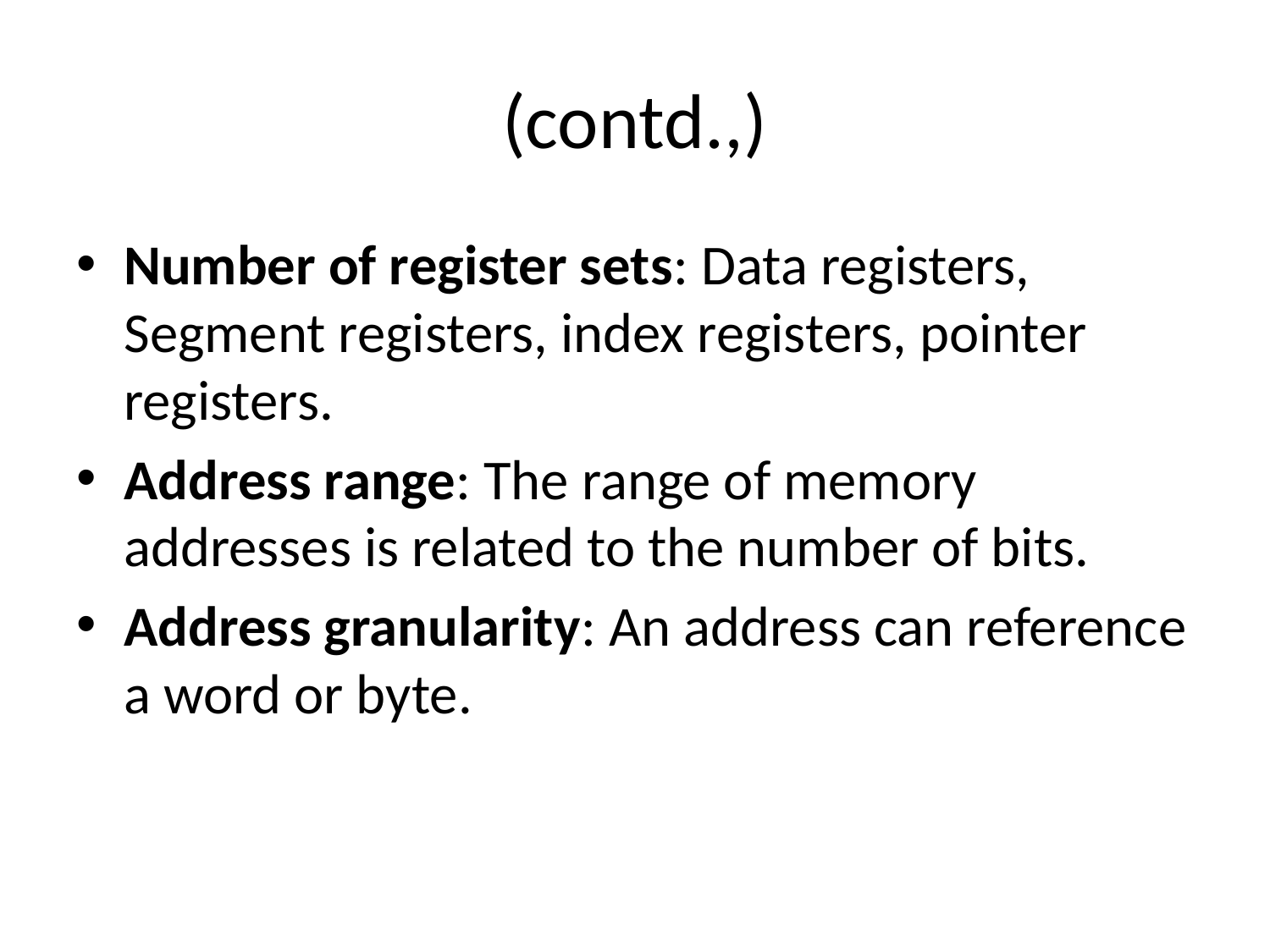

# (contd.,)
Number of register sets: Data registers, Segment registers, index registers, pointer registers.
Address range: The range of memory addresses is related to the number of bits.
Address granularity: An address can reference a word or byte.